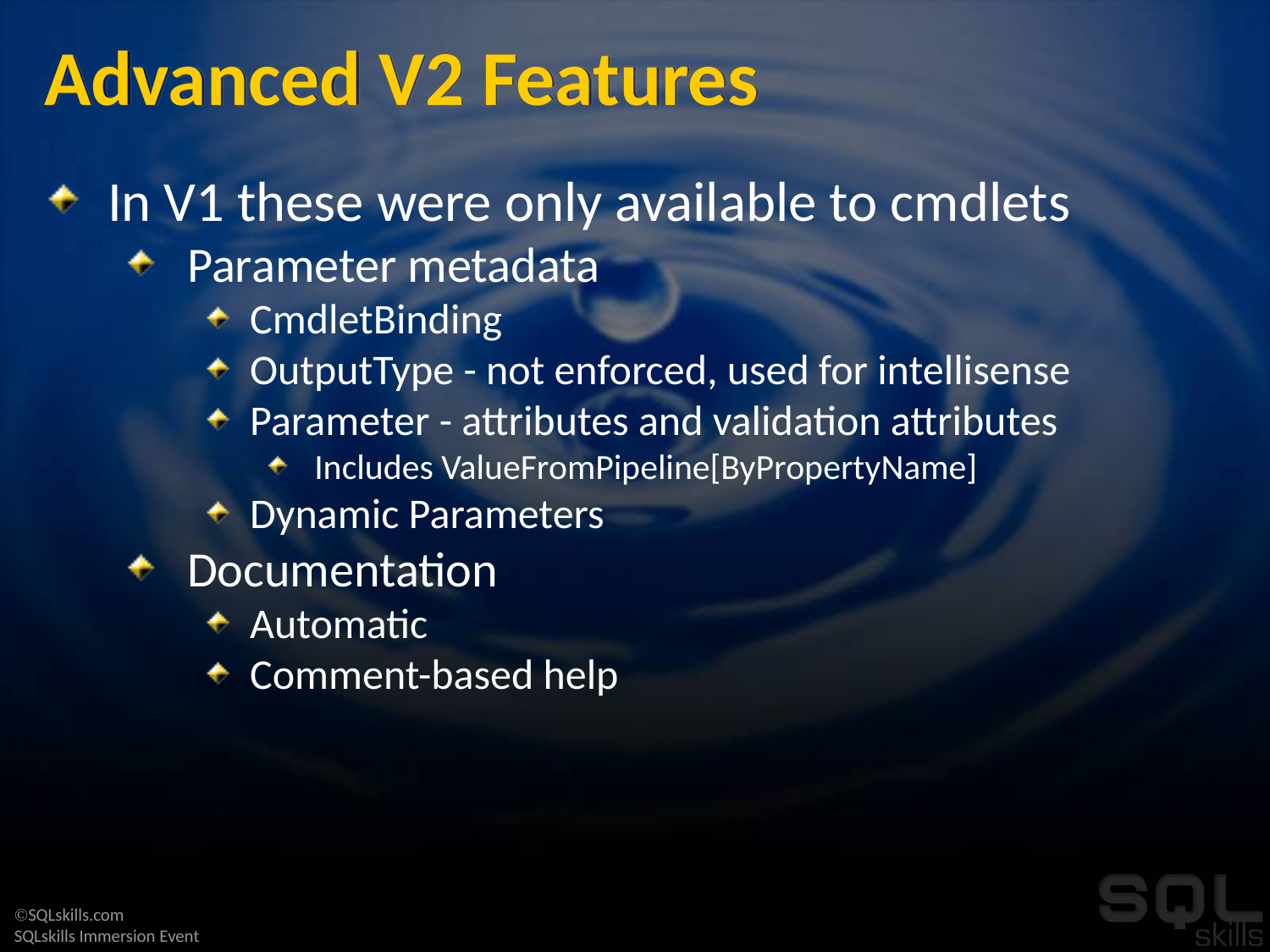

# Advanced V2 Features
In V1 these were only available to cmdlets
Parameter metadata
CmdletBinding
OutputType - not enforced, used for intellisense
Parameter - attributes and validation attributes
Includes ValueFromPipeline[ByPropertyName]
Dynamic Parameters
Documentation
Automatic
Comment-based help